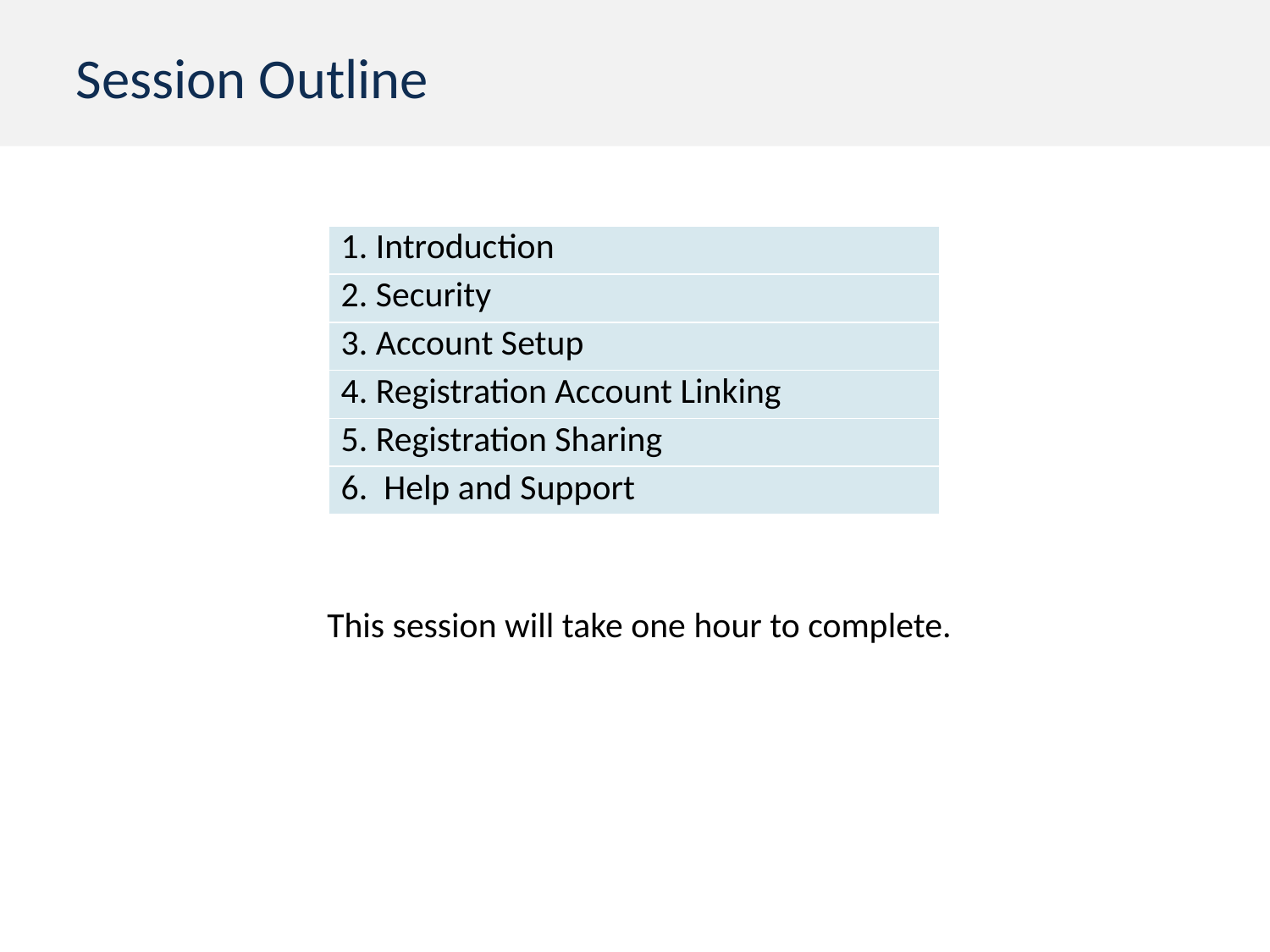

# Session Outline
| 1. Introduction |
| --- |
| 2. Security |
| 3. Account Setup |
| 4. Registration Account Linking |
| 5. Registration Sharing |
| 6. Help and Support |
This session will take one hour to complete.